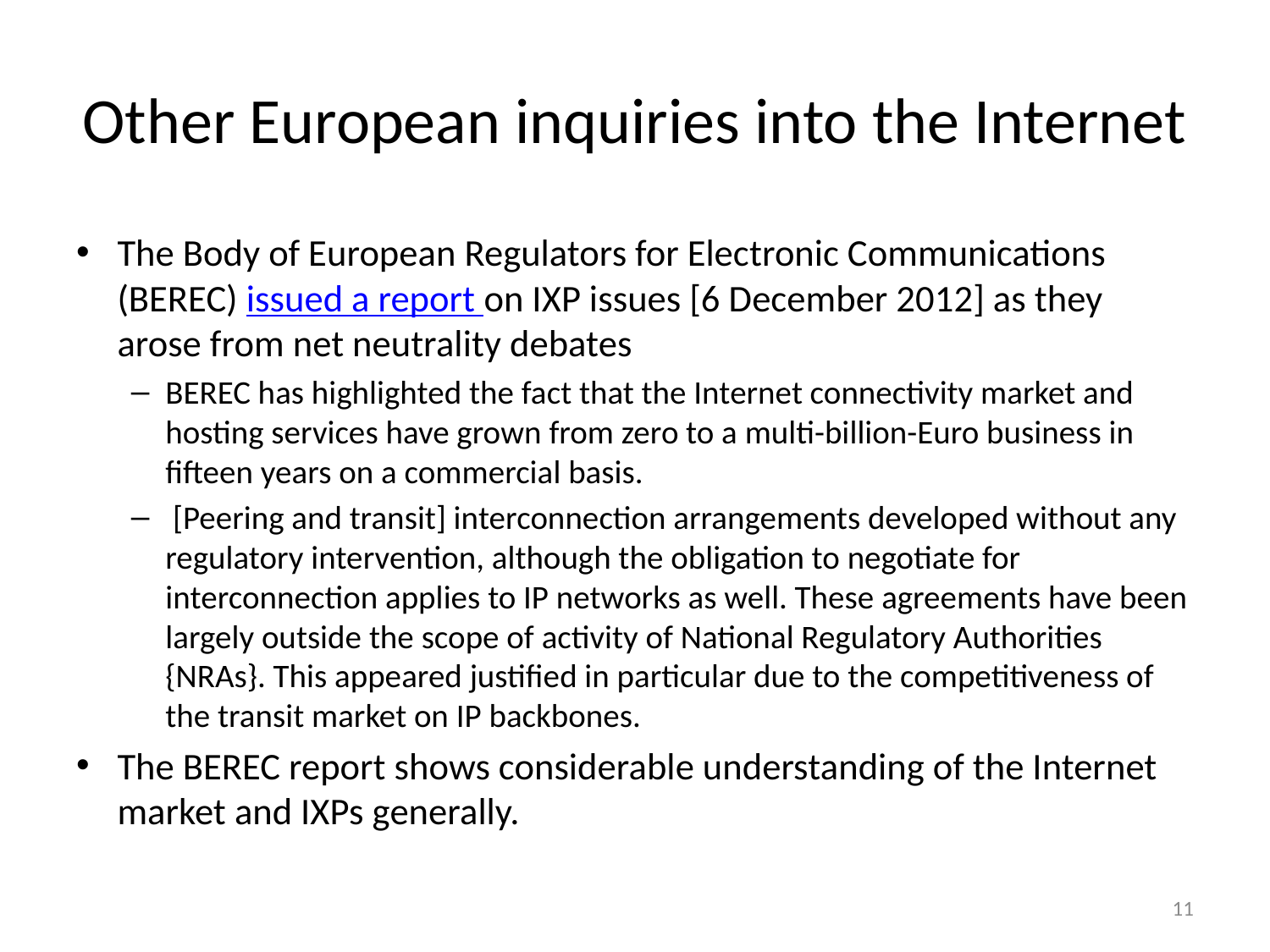

# Other European inquiries into the Internet
The Body of European Regulators for Electronic Communications (BEREC) issued a report on IXP issues [6 December 2012] as they arose from net neutrality debates
BEREC has highlighted the fact that the Internet connectivity market and hosting services have grown from zero to a multi-billion-Euro business in fifteen years on a commercial basis.
 [Peering and transit] interconnection arrangements developed without any regulatory intervention, although the obligation to negotiate for interconnection applies to IP networks as well. These agreements have been largely outside the scope of activity of National Regulatory Authorities {NRAs}. This appeared justified in particular due to the competitiveness of the transit market on IP backbones.
The BEREC report shows considerable understanding of the Internet market and IXPs generally.
11